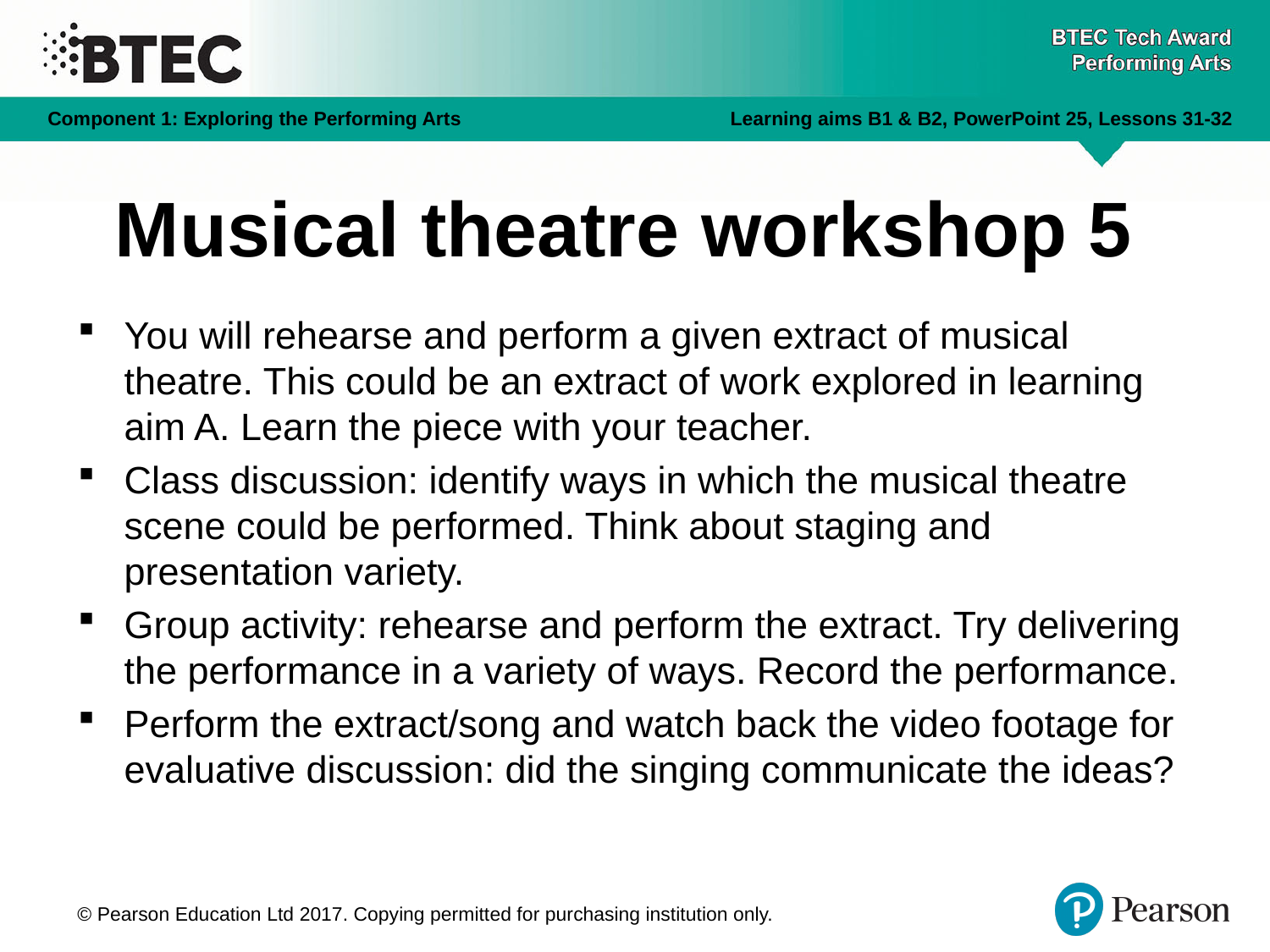

# Musical theatre workshop 5
You will rehearse and perform a given extract of musical theatre. This could be an extract of work explored in learning aim A. Learn the piece with your teacher.
Class discussion: identify ways in which the musical theatre scene could be performed. Think about staging and presentation variety.
Group activity: rehearse and perform the extract. Try delivering the performance in a variety of ways. Record the performance.
Perform the extract/song and watch back the video footage for evaluative discussion: did the singing communicate the ideas?

© Pearson Education Ltd 2017. Copying permitted for purchasing institution only.